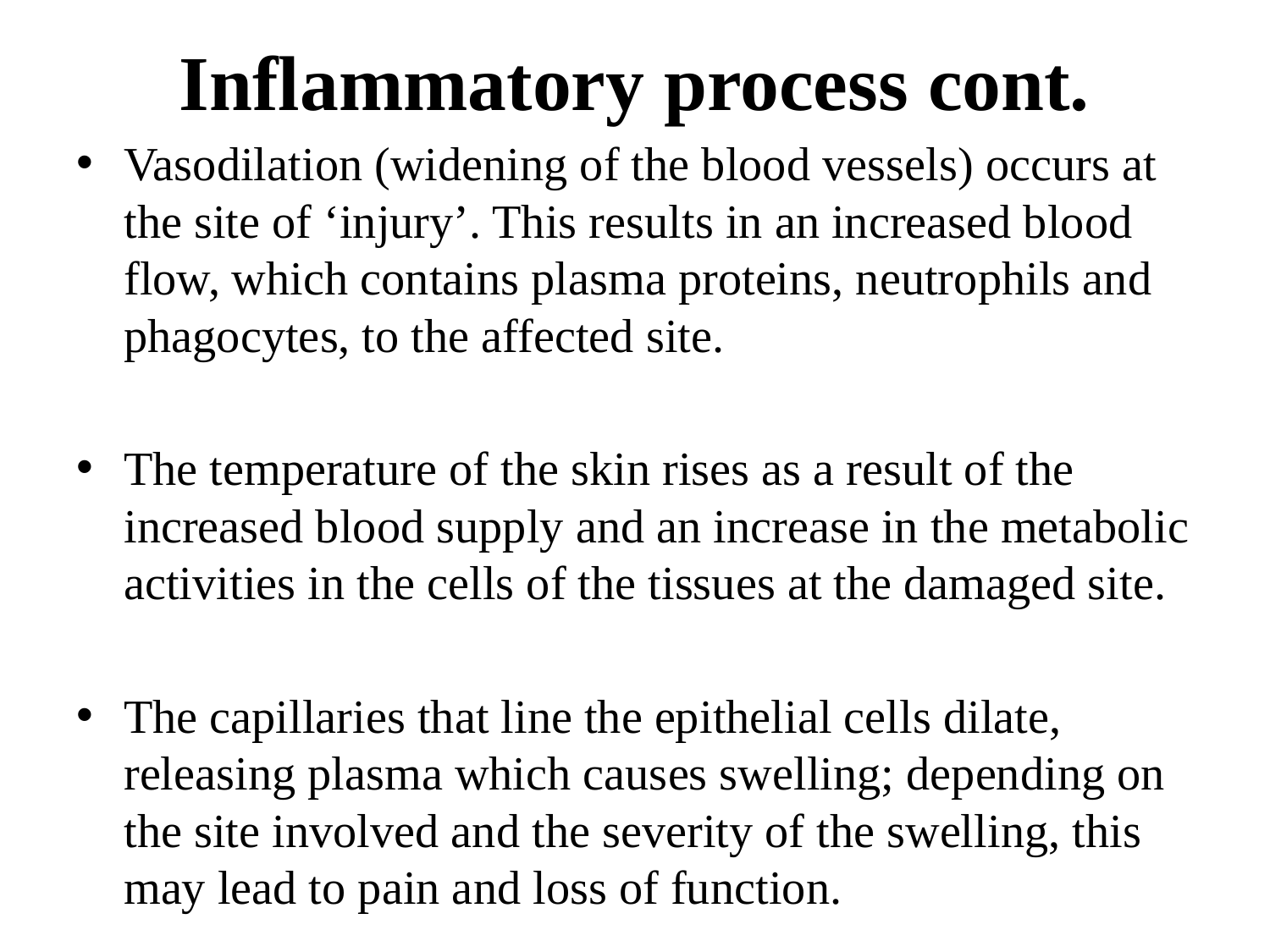

# Inflammatory process cont.
Vasodilation (widening of the blood vessels) occurs at the site of ‘injury’. This results in an increased blood flow, which contains plasma proteins, neutrophils and phagocytes, to the affected site.

The temperature of the skin rises as a result of the increased blood supply and an increase in the metabolic activities in the cells of the tissues at the damaged site.

The capillaries that line the epithelial cells dilate, releasing plasma which causes swelling; depending on the site involved and the severity of the swelling, this may lead to pain and loss of function.